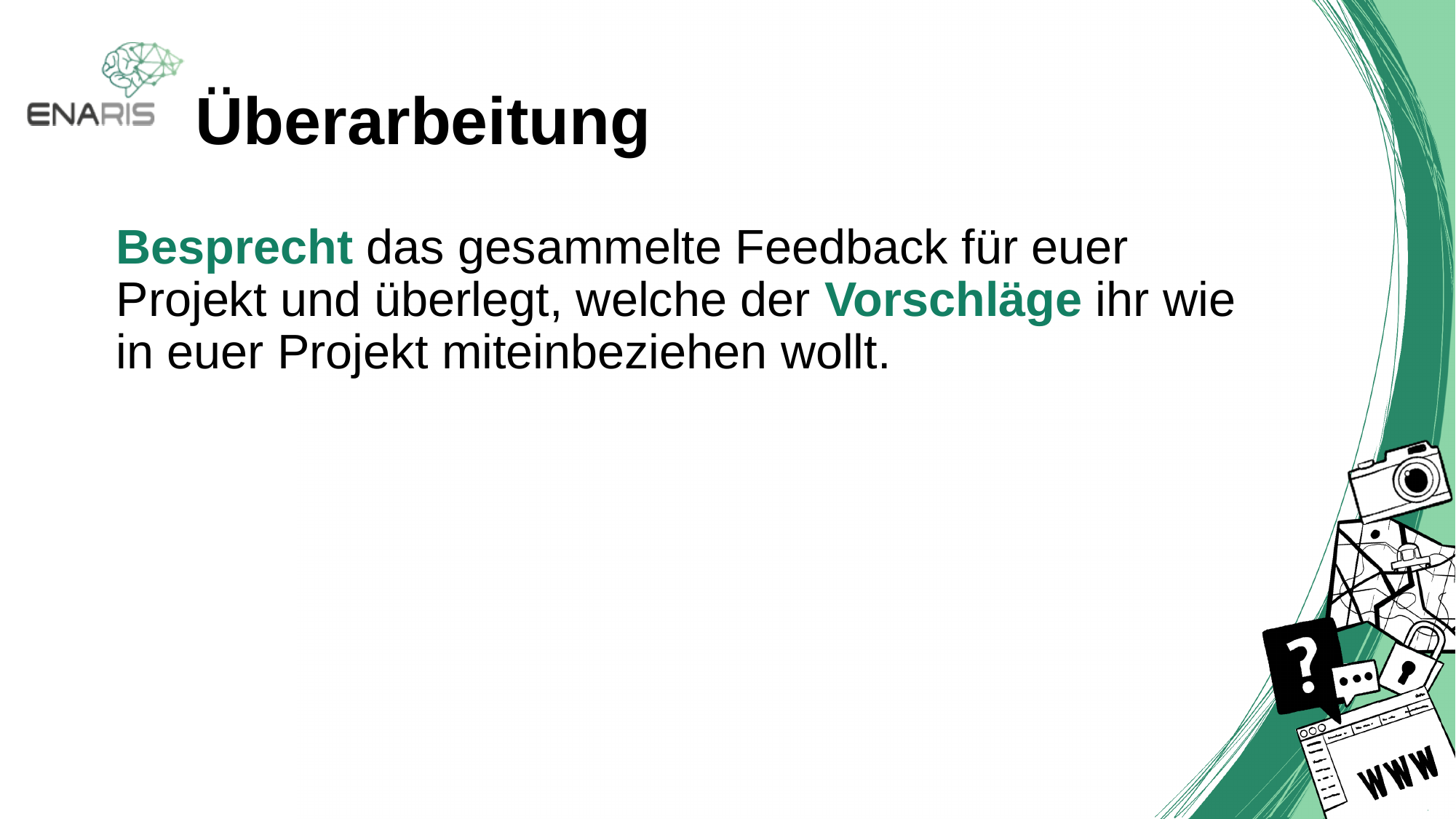

# Überarbeitung
Besprecht das gesammelte Feedback für euer Projekt und überlegt, welche der Vorschläge ihr wie in euer Projekt miteinbeziehen wollt.